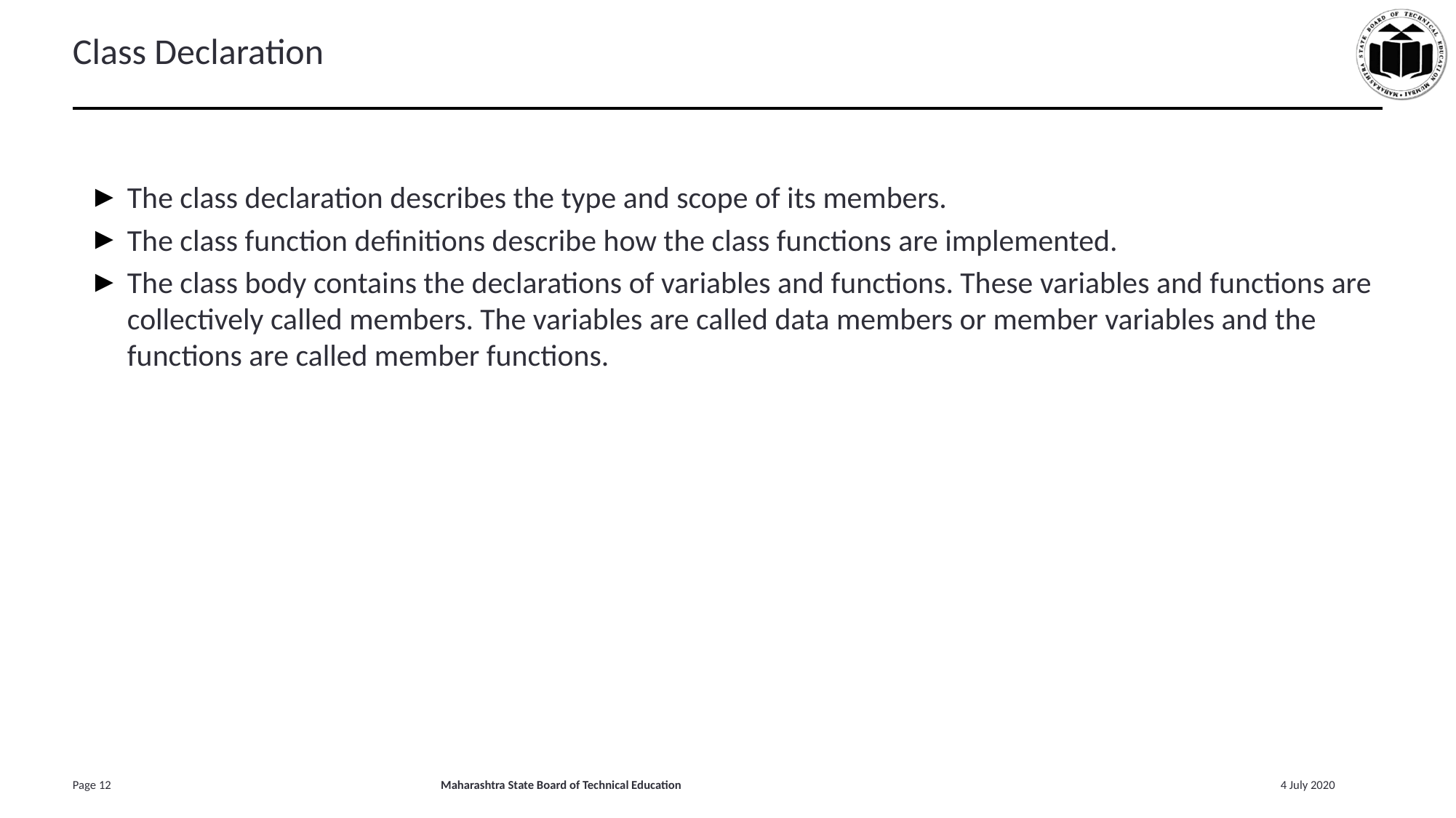

# Class Declaration

The class declaration describes the type and scope of its members.
The class function definitions describe how the class functions are implemented.
The class body contains the declarations of variables and functions. These variables and functions are collectively called members. The variables are called data members or member variables and the functions are called member functions.

12